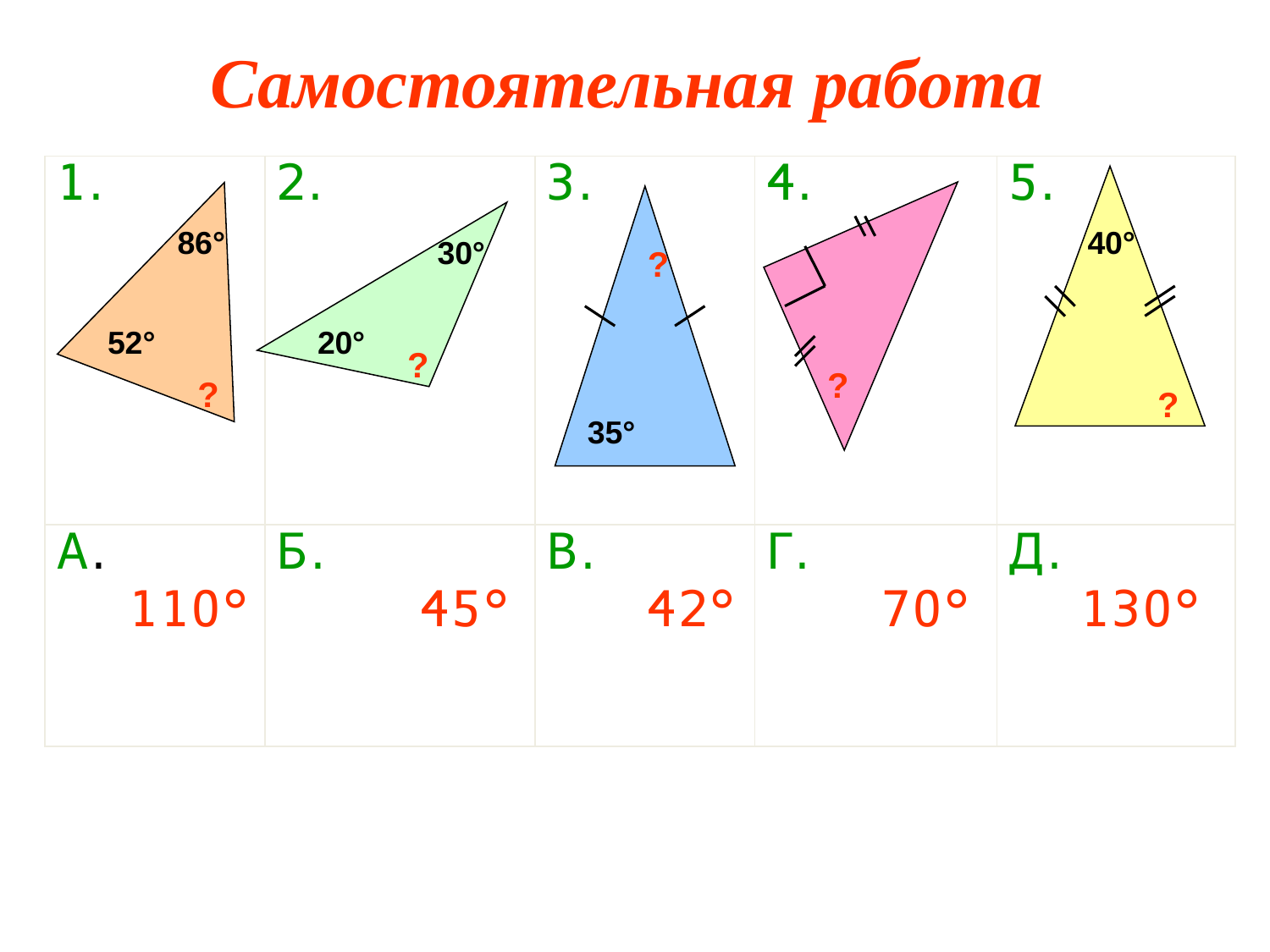

# Самостоятельная работа
| 1. | 2. | 3. | 4. | 5. |
| --- | --- | --- | --- | --- |
| А. 110° | Б. 45° | В. 42° | Г. 70° | Д. 130° |

86°

40°
30°
?

52°
20°
?

?
?
?
35°